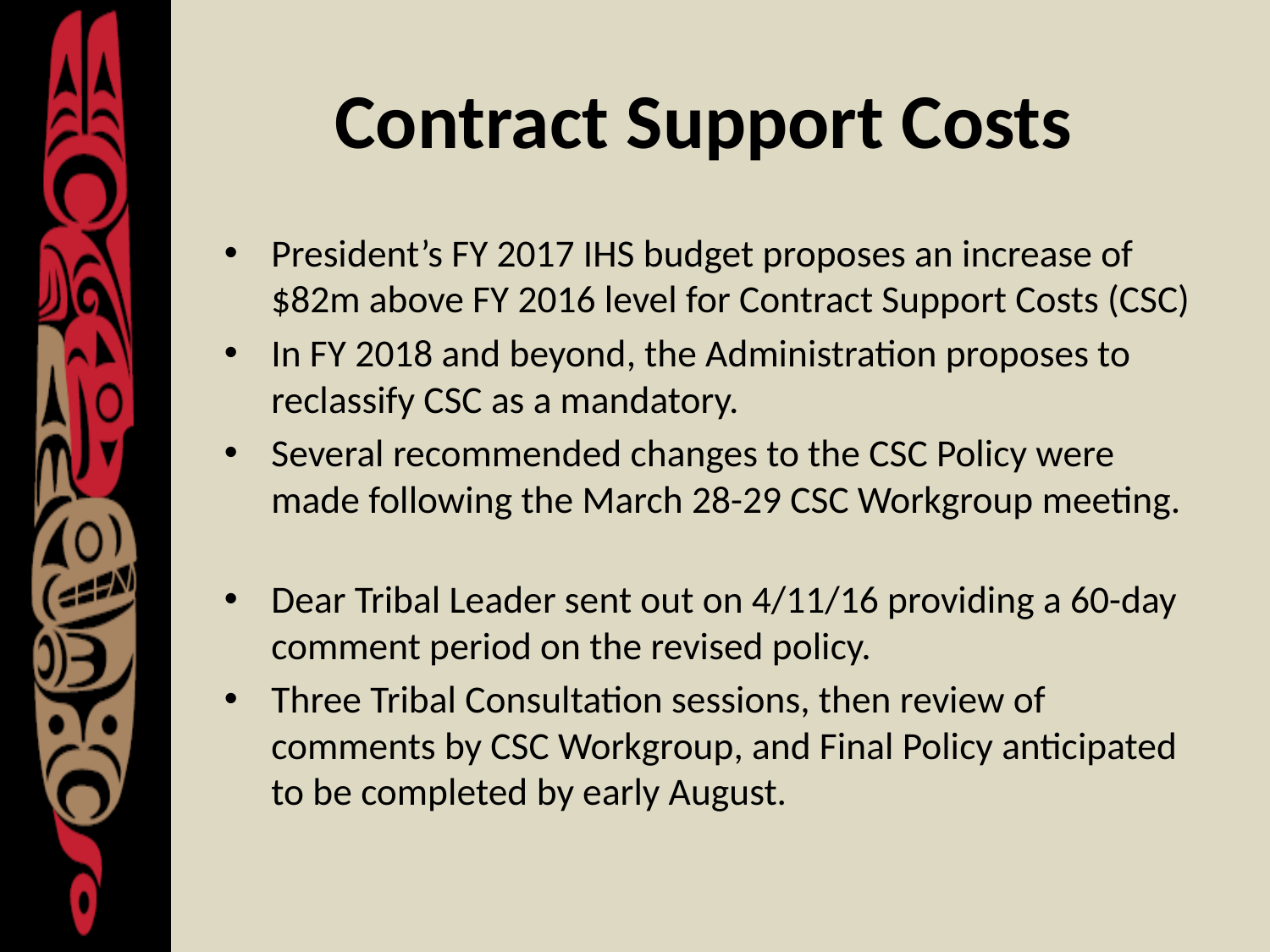

# Contract Support Costs
President’s FY 2017 IHS budget proposes an increase of $82m above FY 2016 level for Contract Support Costs (CSC)
In FY 2018 and beyond, the Administration proposes to reclassify CSC as a mandatory.
Several recommended changes to the CSC Policy were made following the March 28-29 CSC Workgroup meeting.
Dear Tribal Leader sent out on 4/11/16 providing a 60-day comment period on the revised policy.
Three Tribal Consultation sessions, then review of comments by CSC Workgroup, and Final Policy anticipated to be completed by early August.